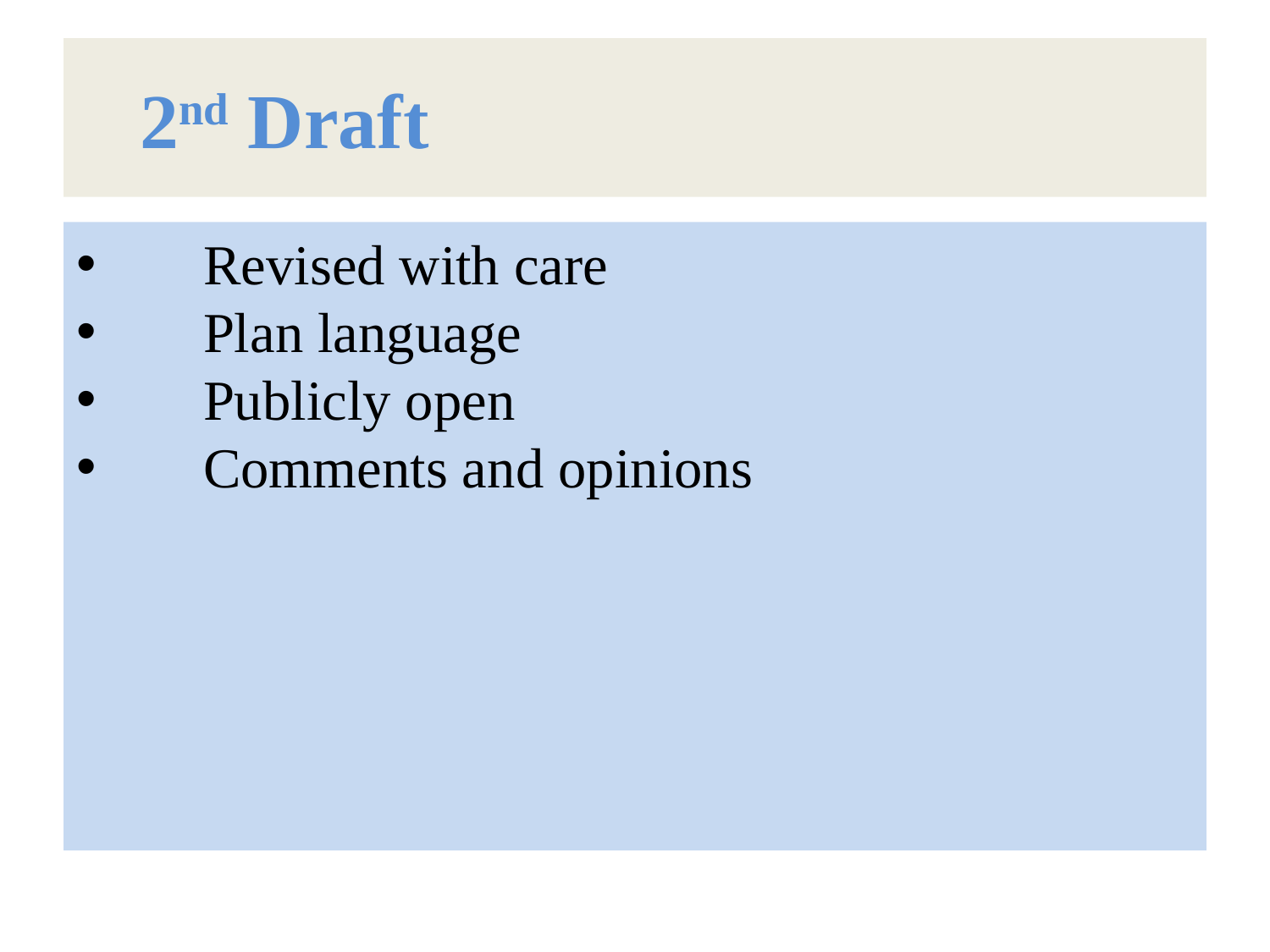

# 2nd Draft
	Revised with care
	Plan language
	Publicly open
	Comments and opinions